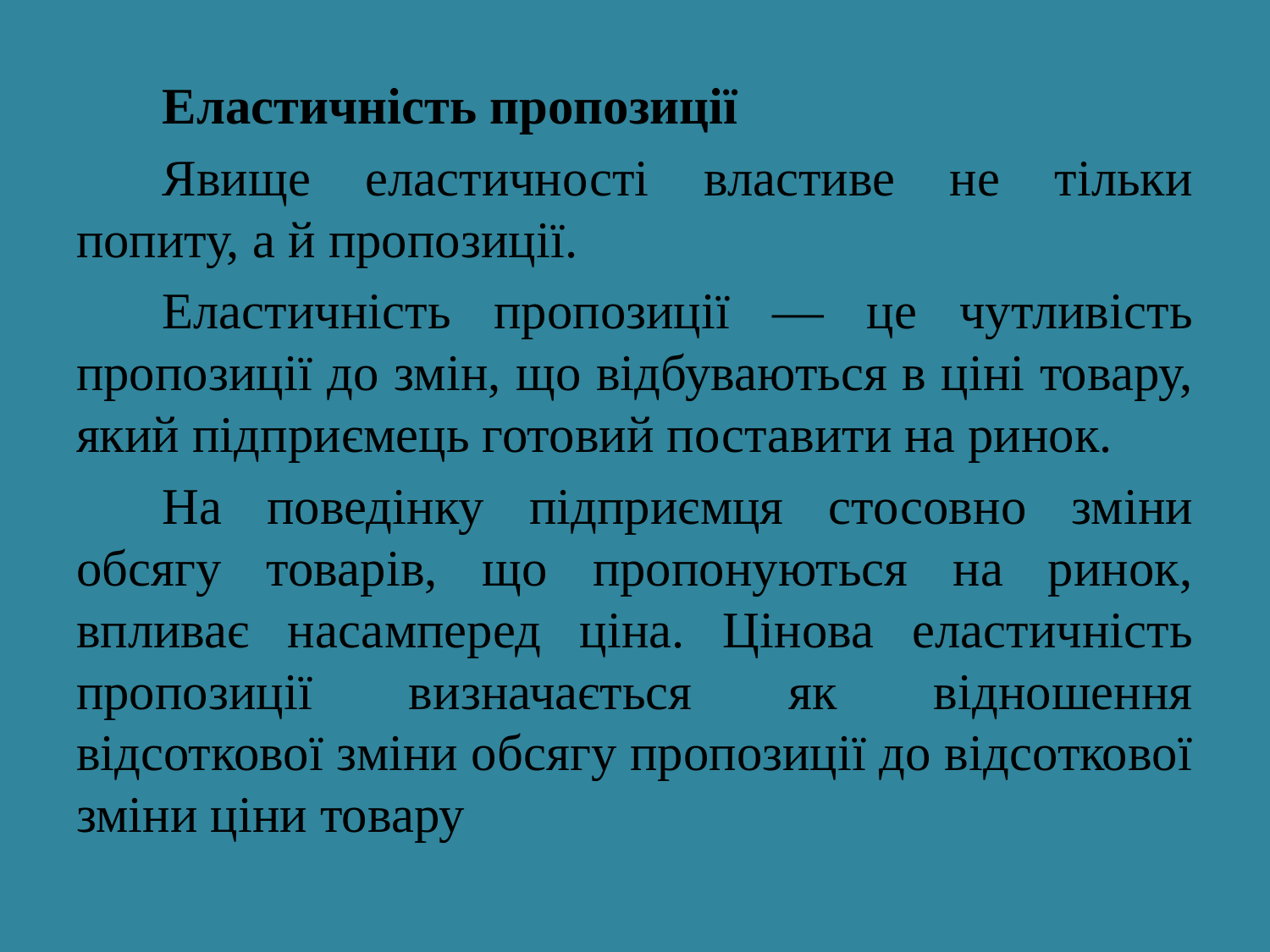

Еластичність пропозиції
Явище еластичності властиве не тільки попиту, а й пропозиції.
Еластичність пропозиції — це чутливість пропозиції до змін, що відбуваються в ціні товару, який підприємець готовий поставити на ринок.
На поведінку підприємця стосовно зміни обсягу товарів, що пропонуються на ринок, впливає насамперед ціна. Цінова еластичність пропозиції визначається як відношення відсоткової зміни обсягу пропозиції до відсоткової зміни ціни товару